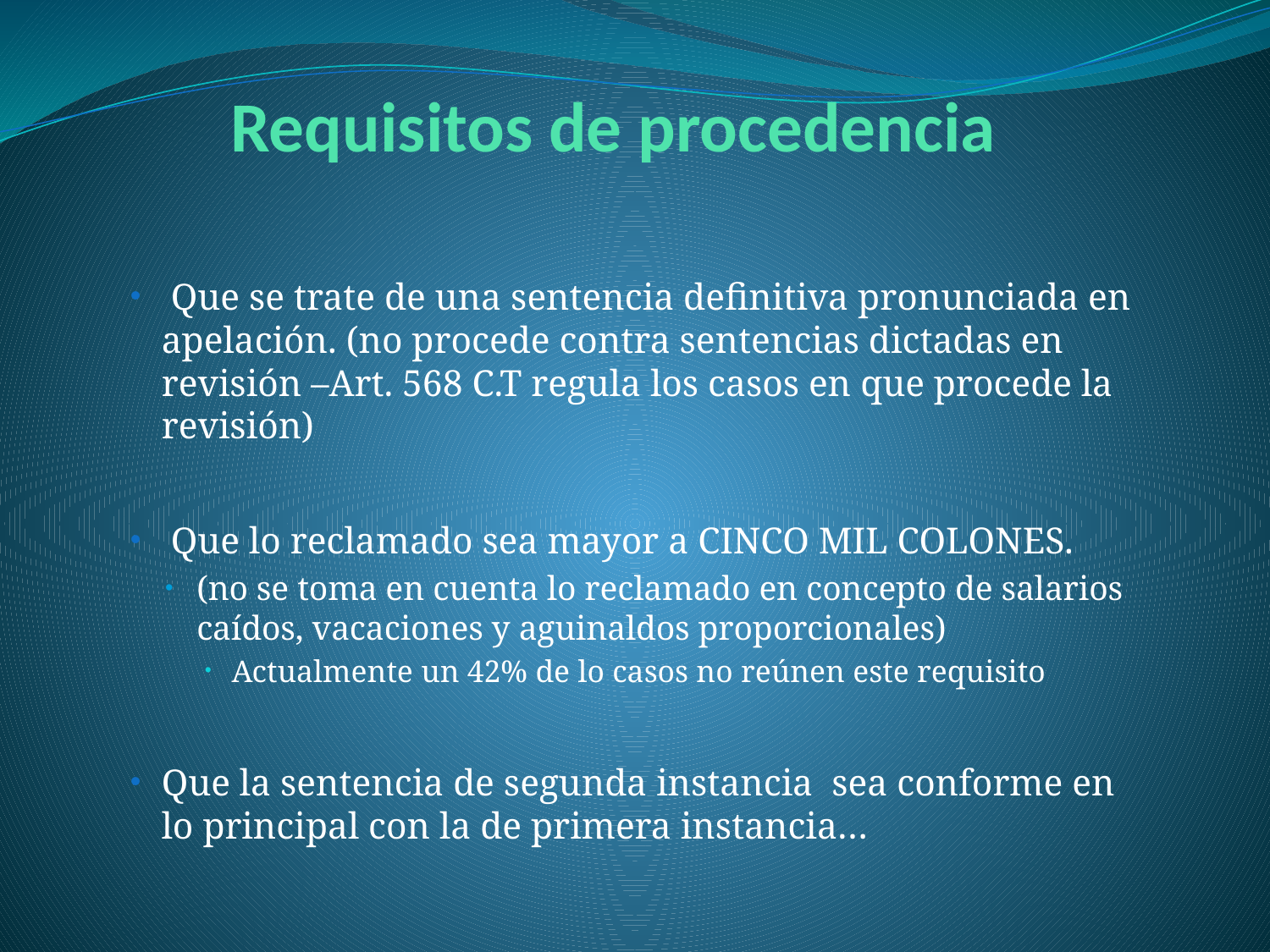

# Requisitos de procedencia
 Que se trate de una sentencia definitiva pronunciada en apelación. (no procede contra sentencias dictadas en revisión –Art. 568 C.T regula los casos en que procede la revisión)

 Que lo reclamado sea mayor a CINCO MIL COLONES.
(no se toma en cuenta lo reclamado en concepto de salarios caídos, vacaciones y aguinaldos proporcionales)
Actualmente un 42% de lo casos no reúnen este requisito

Que la sentencia de segunda instancia  sea conforme en lo principal con la de primera instancia…